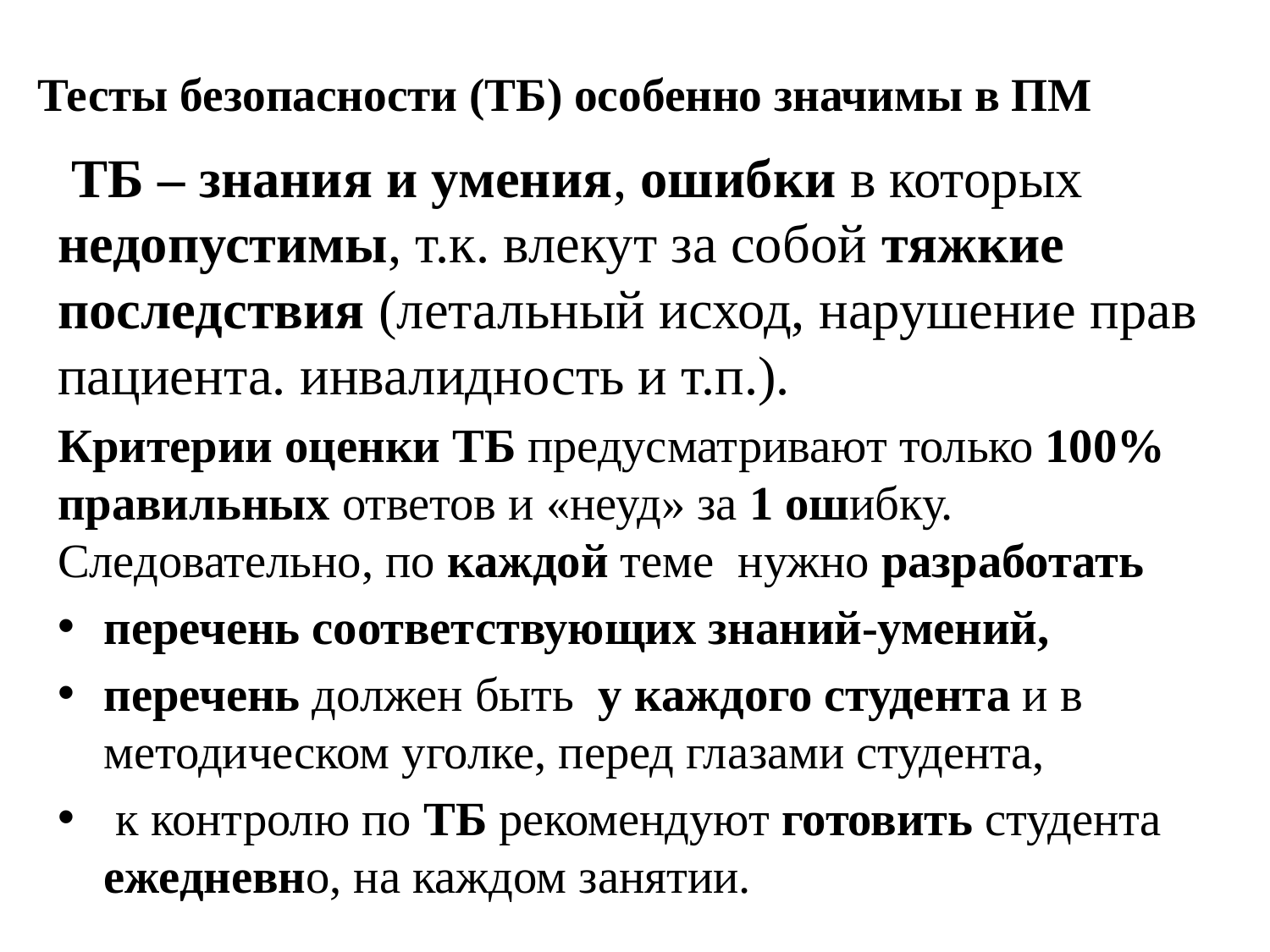

# Тесты безопасности (ТБ) особенно значимы в ПМ
 ТБ – знания и умения, ошибки в которых недопустимы, т.к. влекут за собой тяжкие последствия (летальный исход, нарушение прав пациента. инвалидность и т.п.).
Критерии оценки ТБ предусматривают только 100% правильных ответов и «неуд» за 1 ошибку.  Следовательно, по каждой теме  нужно разработать
перечень соответствующих знаний-умений,
перечень должен быть  у каждого студента и в методическом уголке, перед глазами студента,
 к контролю по ТБ рекомендуют готовить студента ежедневно, на каждом занятии.